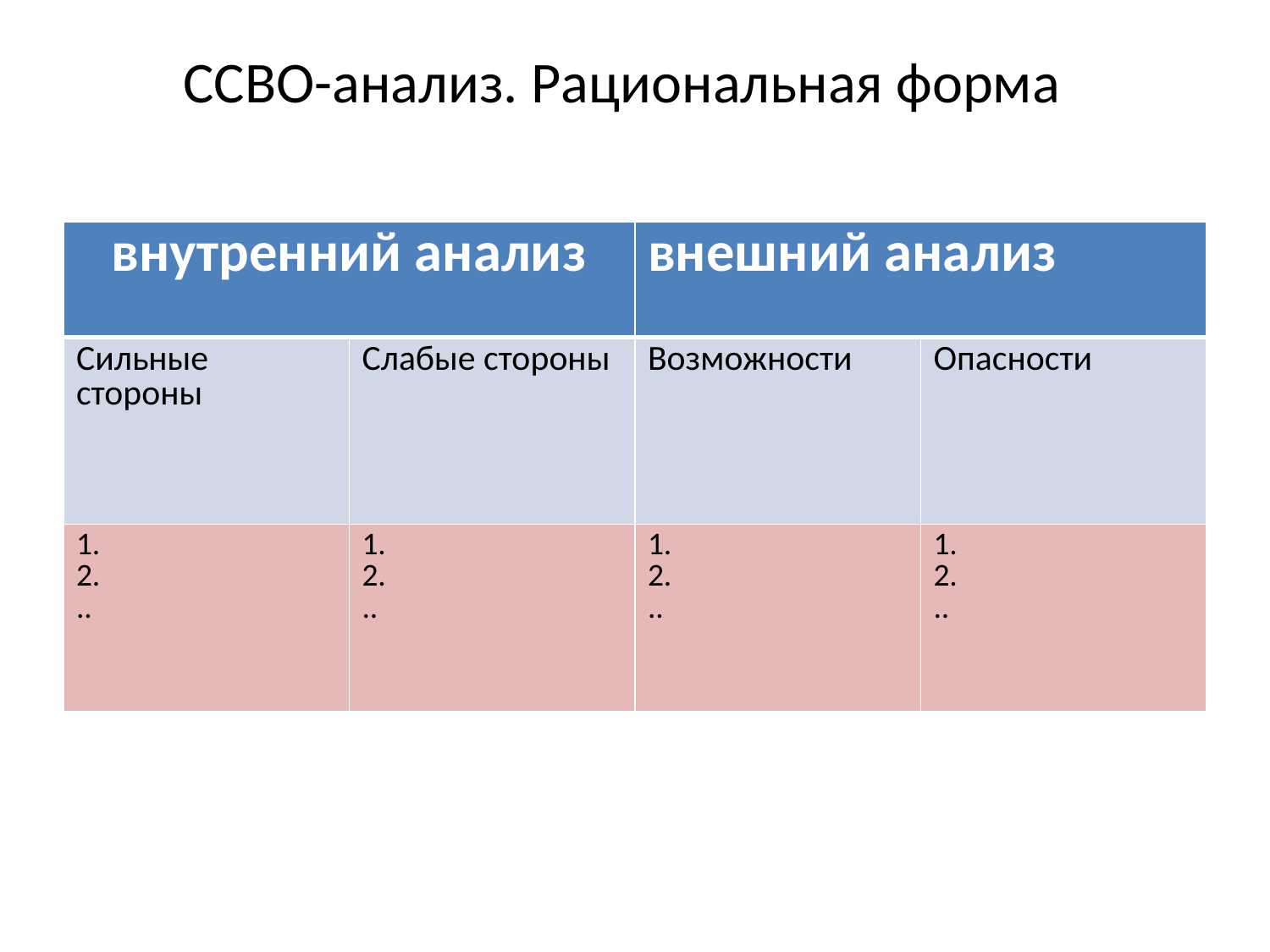

# ССВО-анализ. Рациональная форма
| внутренний анализ |  | внешний анализ |  |
| --- | --- | --- | --- |
| Сильные стороны | Слабые стороны | Возможности | Опасности |
| 1. 2. .. | 1. 2. .. | 1. 2. .. | 1. 2. .. |